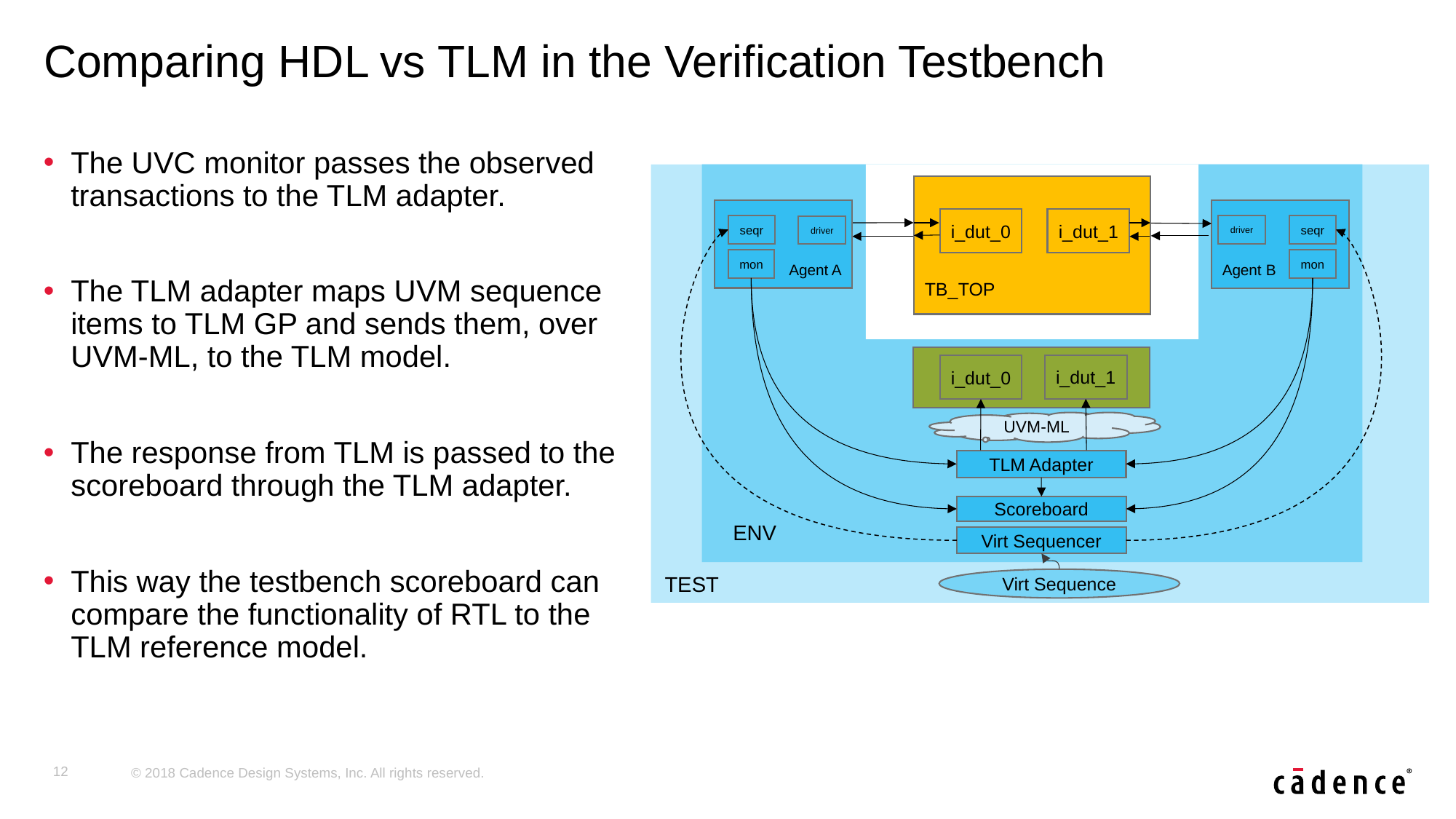

# Comparing HDL vs TLM in the Verification Testbench
The UVC monitor passes the observed transactions to the TLM adapter.

The TLM adapter maps UVM sequence items to TLM GP and sends them, over UVM-ML, to the TLM model.

The response from TLM is passed to the scoreboard through the TLM adapter.

This way the testbench scoreboard can compare the functionality of RTL to the TLM reference model.

TB_TOP

Agent A
seqr
driver
mon

Agent B
driver
seqr
mon
i_dut_1
i_dut_0

i_dut_1
i_dut_0
UVM-ML
TLM Adapter
Scoreboard
ENV
Virt Sequencer
TEST
Virt Sequence